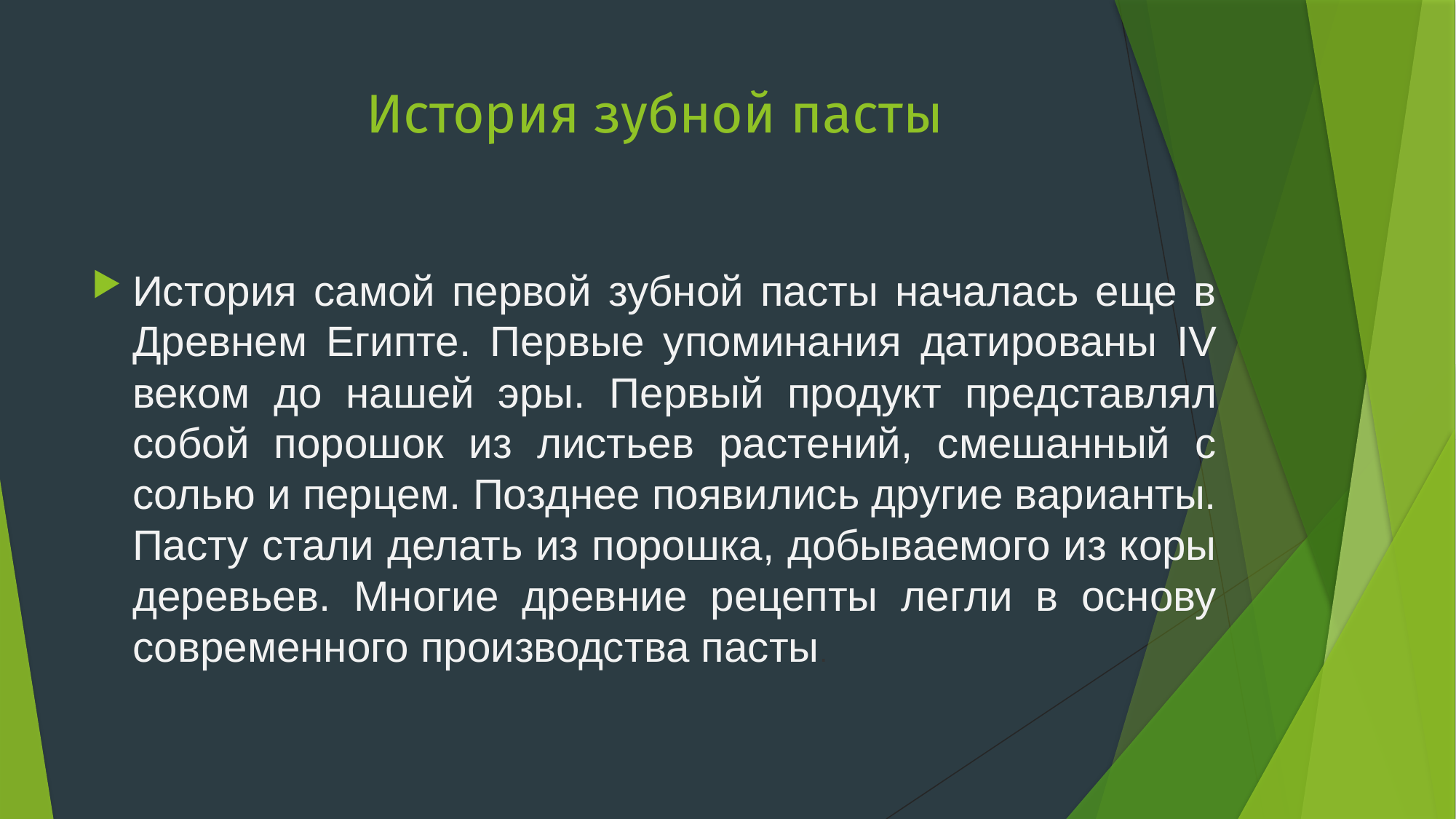

# История зубной пасты
История самой первой зубной пасты началась еще в Древнем Египте. Первые упоминания датированы IV веком до нашей эры. Первый продукт представлял собой порошок из листьев растений, смешанный с солью и перцем. Позднее появились другие варианты. Пасту стали делать из порошка, добываемого из коры деревьев. Многие древние рецепты легли в основу современного производства пасты.